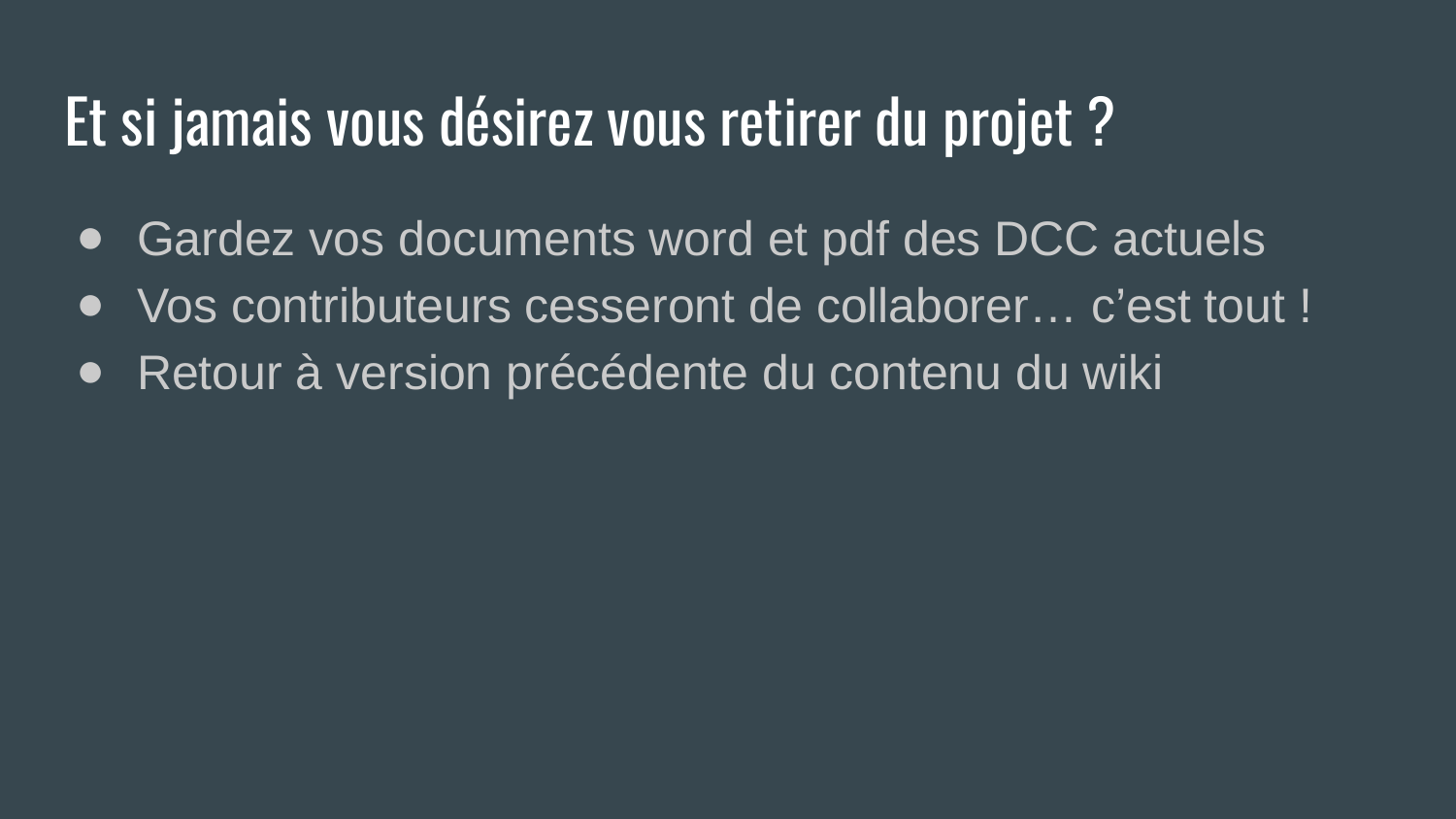

# Et si jamais vous désirez vous retirer du projet ?
Gardez vos documents word et pdf des DCC actuels
Vos contributeurs cesseront de collaborer… c’est tout !
Retour à version précédente du contenu du wiki